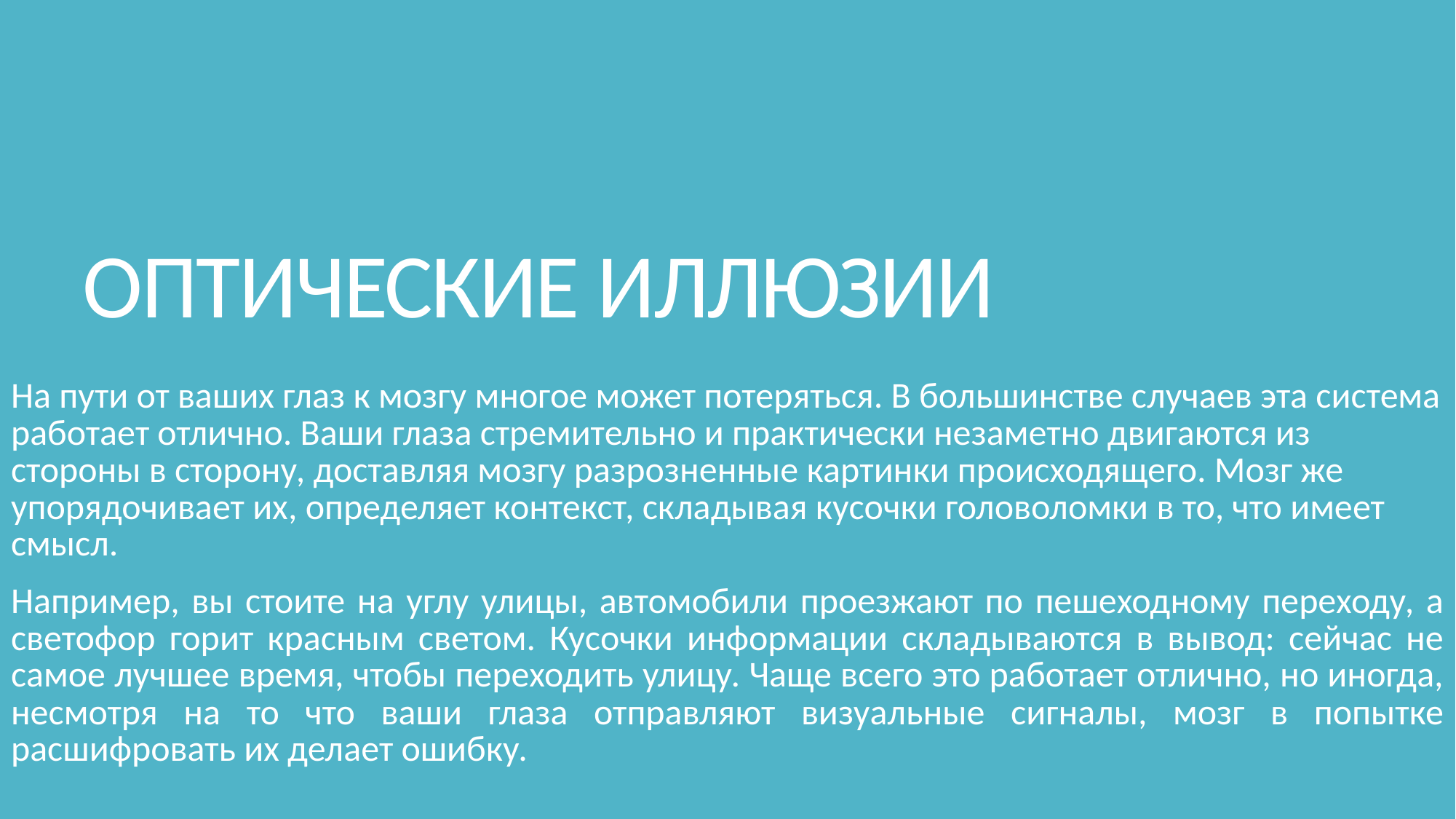

# ОПТИЧЕСКИЕ ИЛЛЮЗИИ
На пути от ваших глаз к мозгу многое может потеряться. В большинстве случаев эта система работает отлично. Ваши глаза стремительно и практически незаметно двигаются из стороны в сторону, доставляя мозгу разрозненные картинки происходящего. Мозг же упорядочивает их, определяет контекст, складывая кусочки головоломки в то, что имеет смысл.
Например, вы стоите на углу улицы, автомобили проезжают по пешеходному переходу, а светофор горит красным светом. Кусочки информации складываются в вывод: сейчас не самое лучшее время, чтобы переходить улицу. Чаще всего это работает отлично, но иногда, несмотря на то что ваши глаза отправляют визуальные сигналы, мозг в попытке расшифровать их делает ошибку.